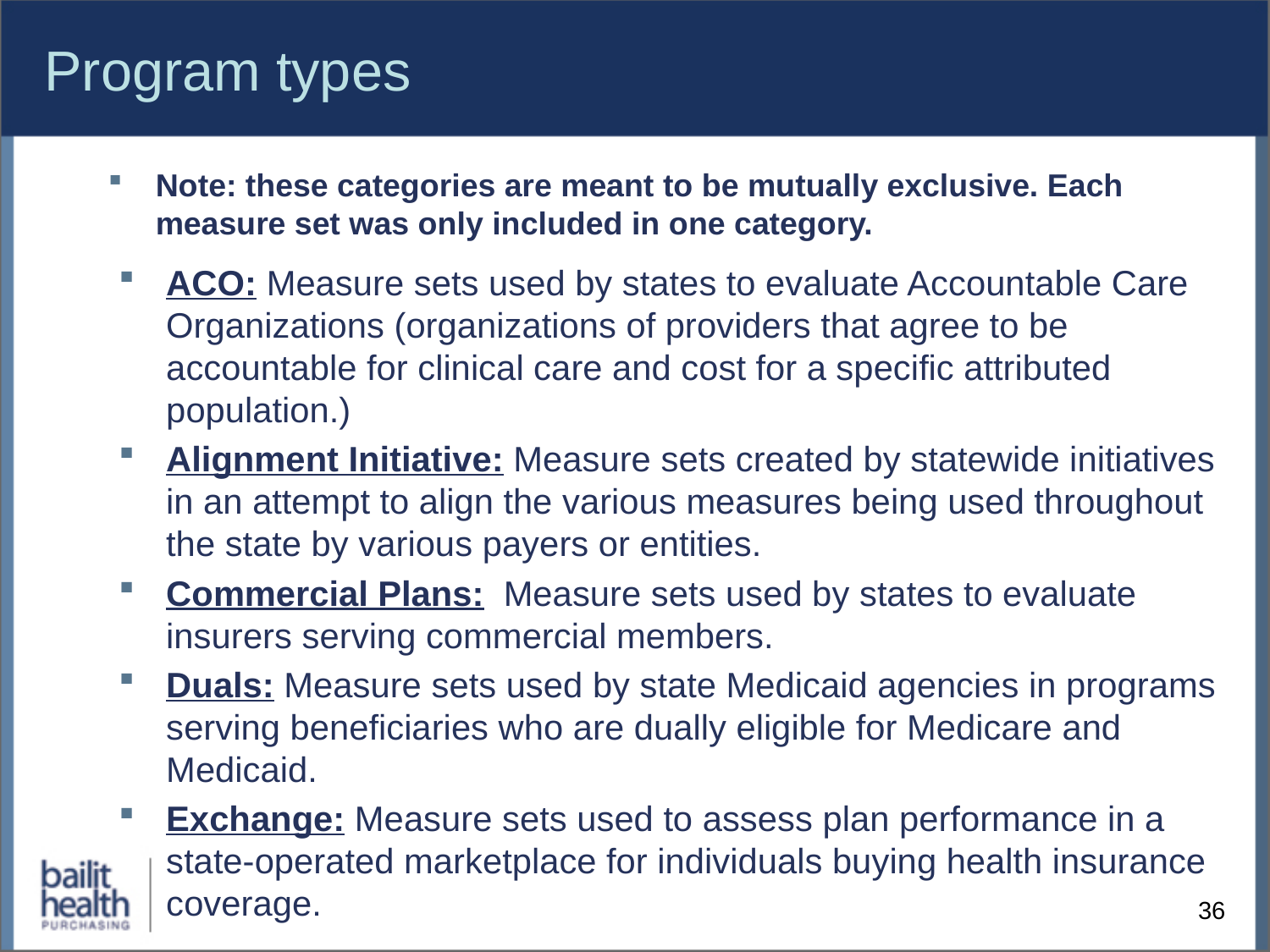

# Program types
Note: these categories are meant to be mutually exclusive. Each measure set was only included in one category.
ACO: Measure sets used by states to evaluate Accountable Care Organizations (organizations of providers that agree to be accountable for clinical care and cost for a specific attributed population.)
Alignment Initiative: Measure sets created by statewide initiatives in an attempt to align the various measures being used throughout the state by various payers or entities.
Commercial Plans:  Measure sets used by states to evaluate insurers serving commercial members.
Duals: Measure sets used by state Medicaid agencies in programs serving beneficiaries who are dually eligible for Medicare and Medicaid.
Exchange: Measure sets used to assess plan performance in a state-operated marketplace for individuals buying health insurance coverage.
36